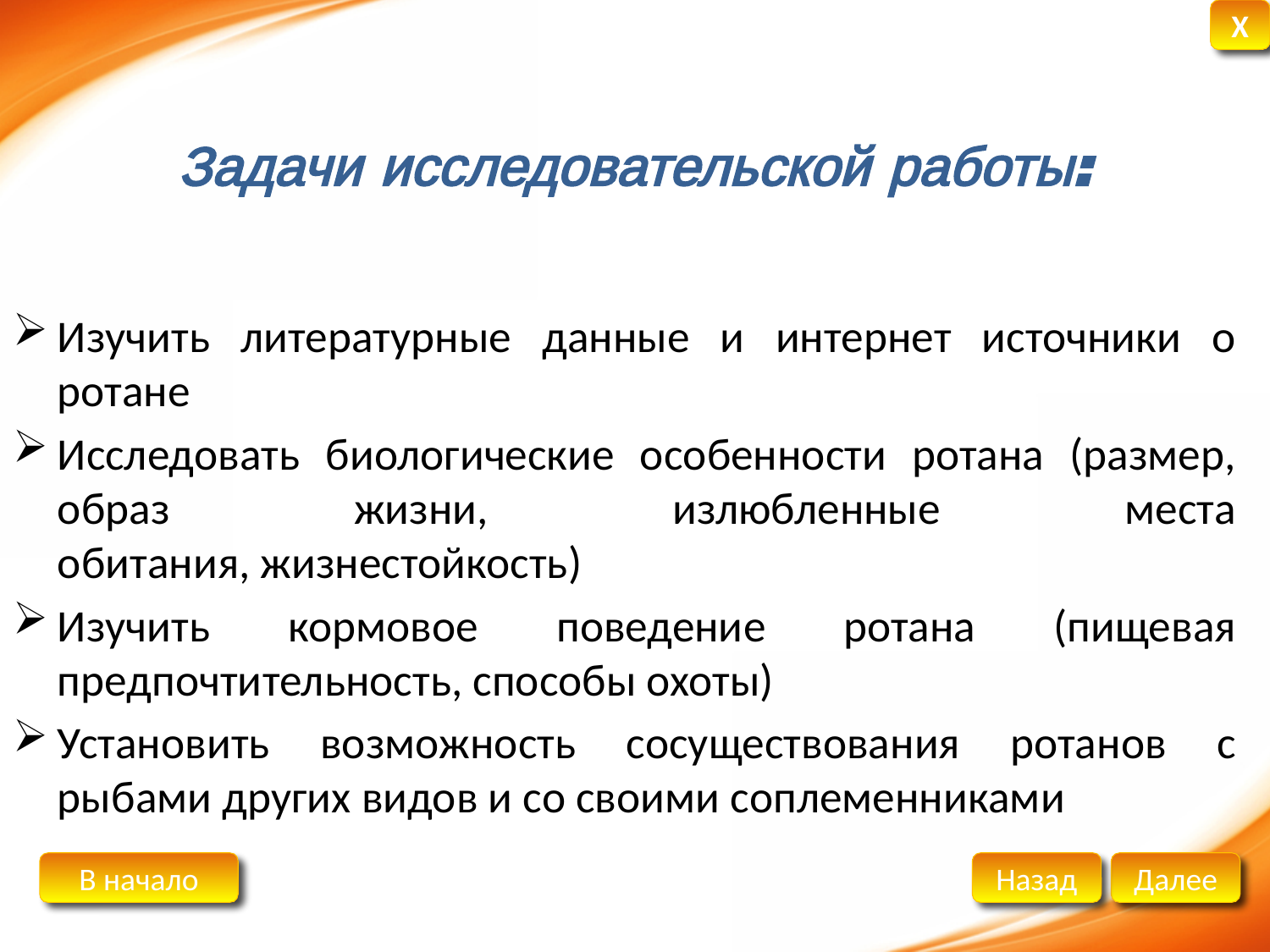

# Задачи исследовательской работы:

Изучить литературные данные и интернет источники о ротане
Исследовать биологические особенности ротана (размер, образ жизни, излюбленные места
обитания, жизнестойкость)
Изучить кормовое поведение ротана (пищевая предпочтительность, способы охоты)
Установить возможность сосуществования ротанов с рыбами других видов и со своими соплеменниками